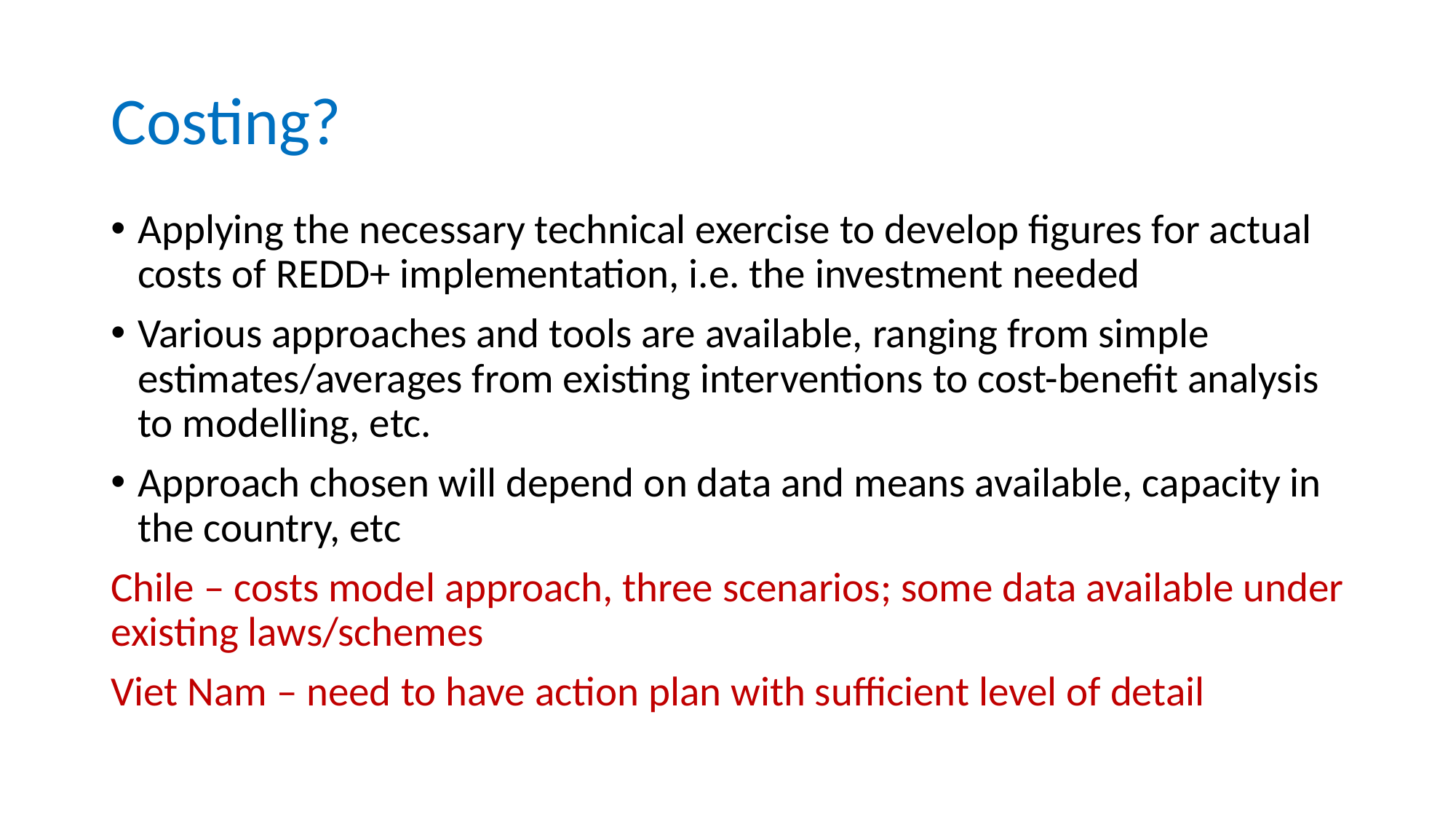

# Costing?
Applying the necessary technical exercise to develop figures for actual costs of REDD+ implementation, i.e. the investment needed
Various approaches and tools are available, ranging from simple estimates/averages from existing interventions to cost-benefit analysis to modelling, etc.
Approach chosen will depend on data and means available, capacity in the country, etc
Chile – costs model approach, three scenarios; some data available under existing laws/schemes
Viet Nam – need to have action plan with sufficient level of detail